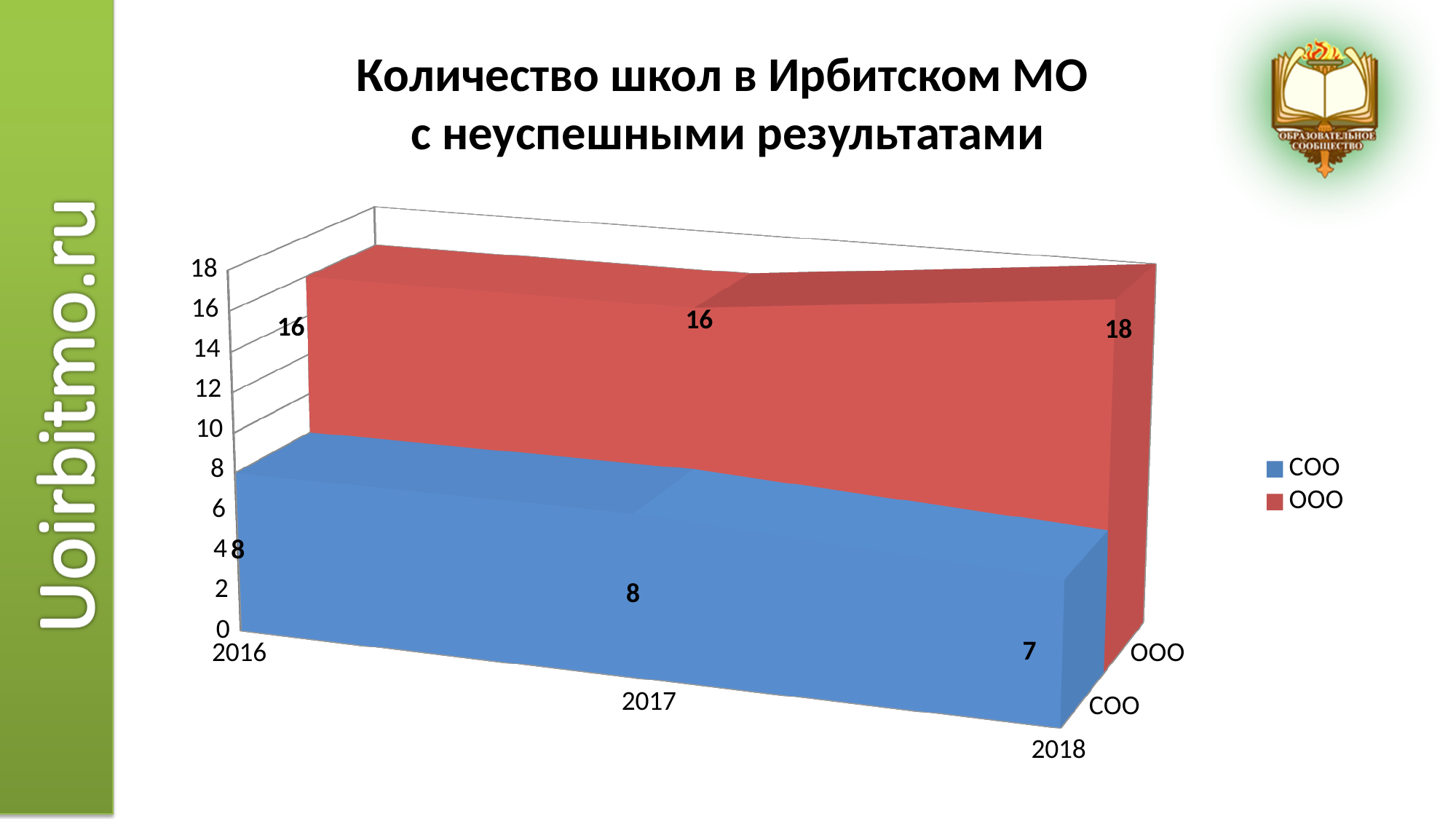

# Количество школ в Ирбитском МО с неуспешными результатами

[unsupported chart]